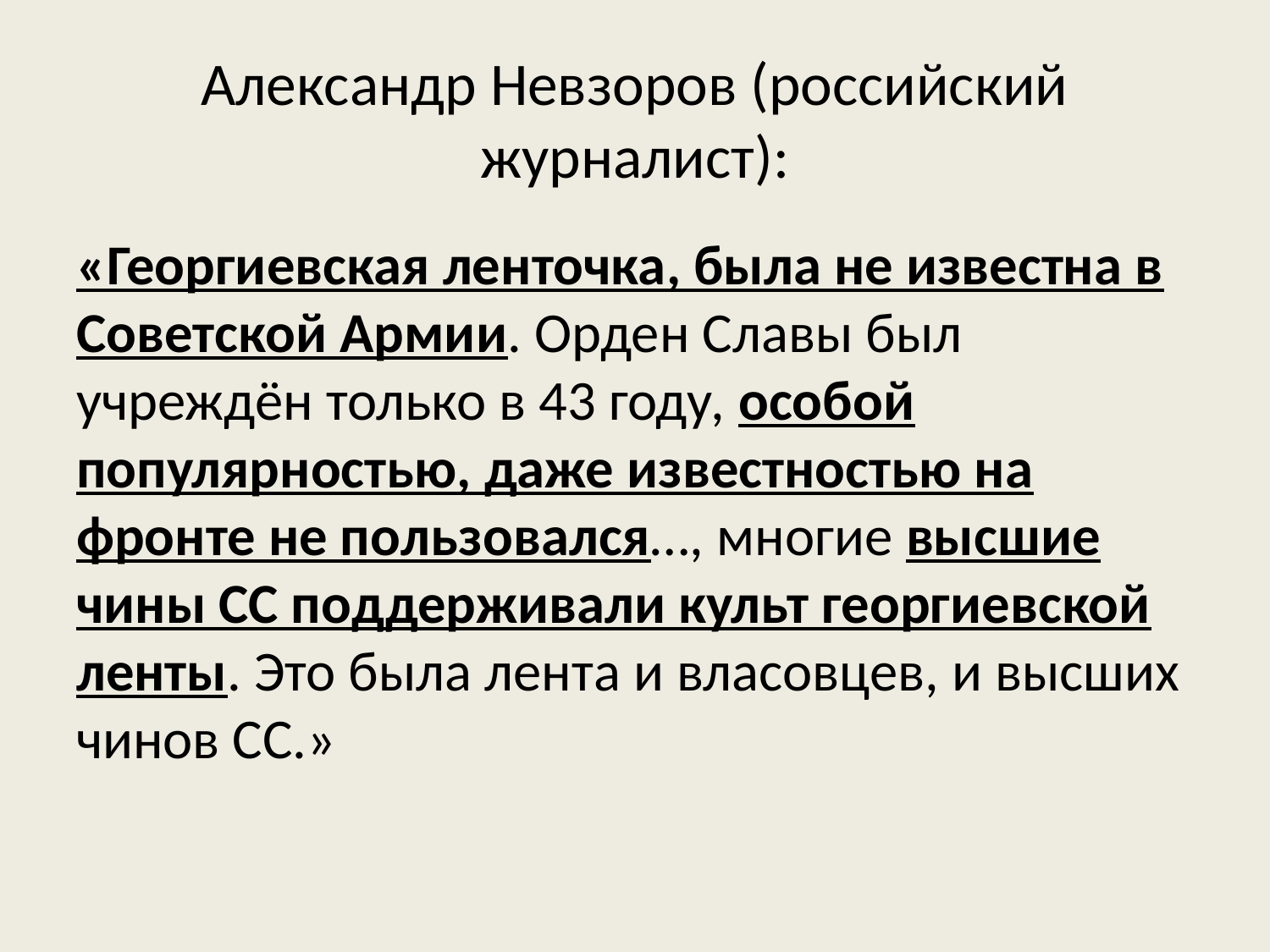

# Александр Невзоров (российский журналист):
«Георгиевская ленточка, была не известна в Советской Армии. Орден Славы был учреждён только в 43 году, особой популярностью, даже известностью на фронте не пользовался…, многие высшие чины СС поддерживали культ георгиевской ленты. Это была лента и власовцев, и высших чинов СС.»